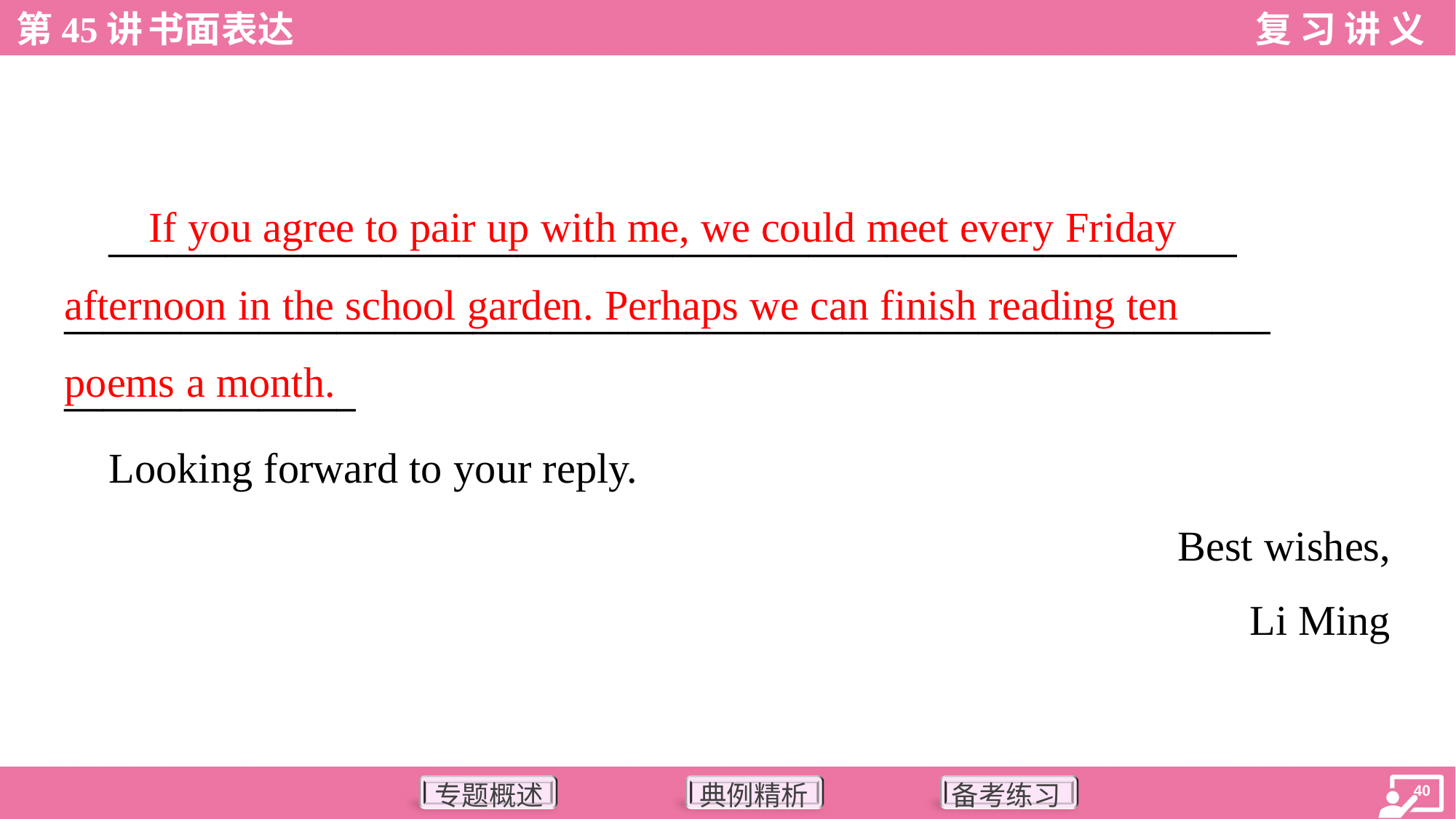

If you agree to pair up with me, we could meet every Friday
afternoon in the school garden. Perhaps we can finish reading ten
poems a month.
    __________________________________________________________
______________________________________________________________
_______________
    Looking forward to your reply.
    Best wishes,
    Li Ming